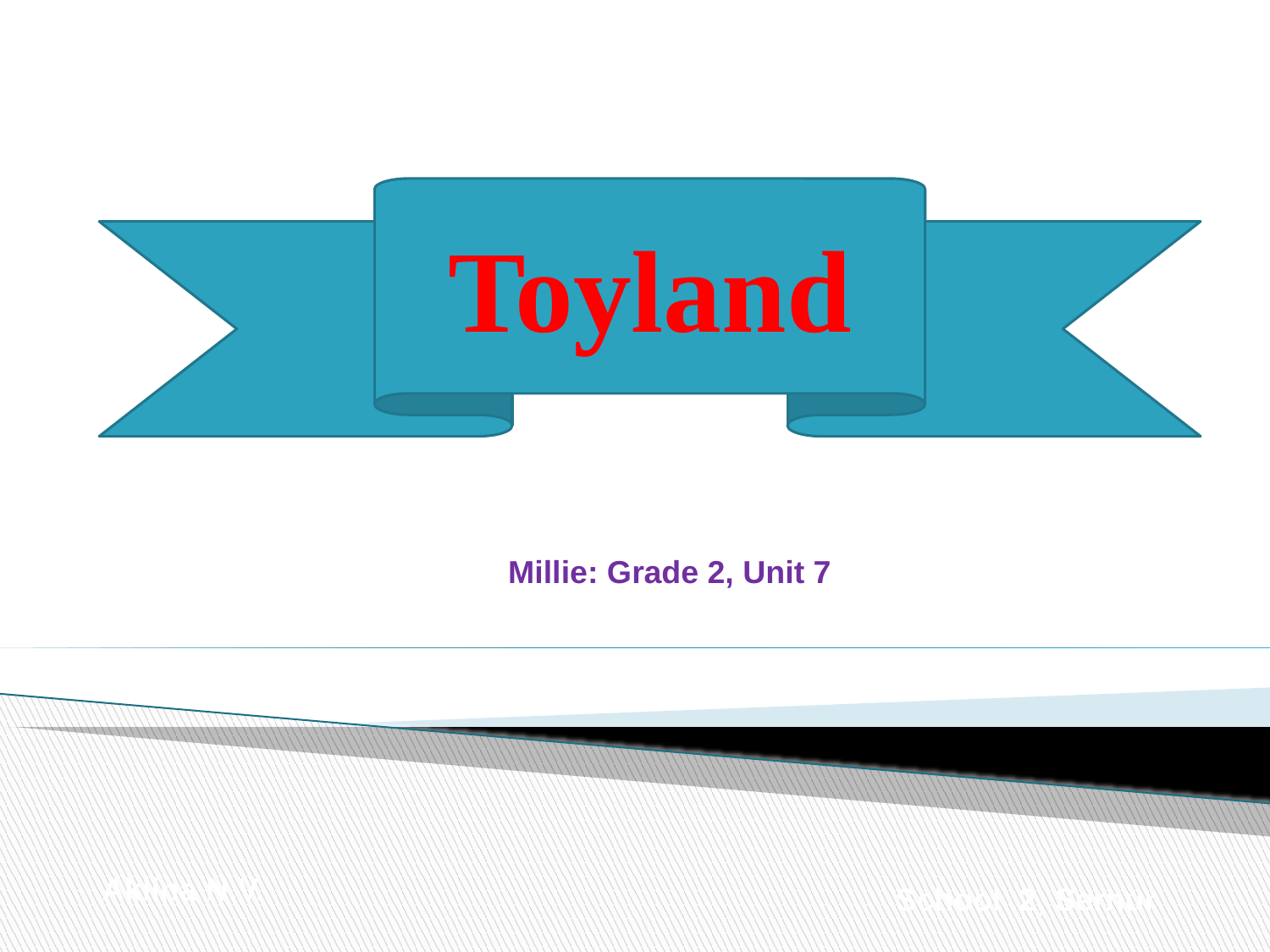

Toyland
Millie: Grade 2, Unit 7
Aklina N.V.
School  2, Sernur